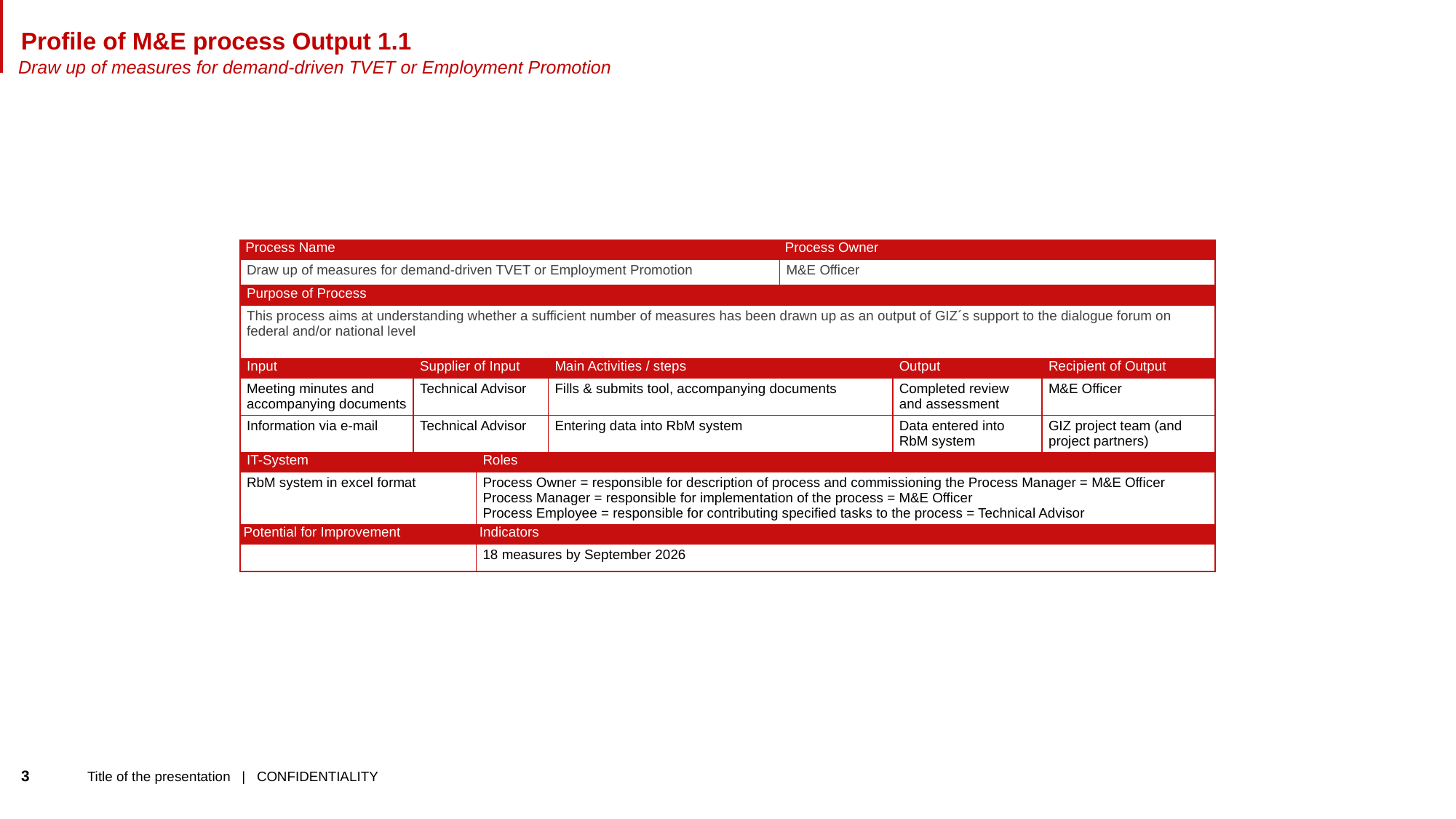

Profile of M&E process Output 1.1
Draw up of measures for demand-driven TVET or Employment Promotion
| Process Name |  |  |  | Process Owner |  |  |
| --- | --- | --- | --- | --- | --- | --- |
| Draw up of measures for demand-driven TVET or Employment Promotion |  |  |  | M&E Officer |  |  |
| Purpose of Process |  |  |  |  |  |  |
| This process aims at understanding whether a sufficient number of measures has been drawn up as an output of GIZ´s support to the dialogue forum on federal and/or national level |  |  |  |  |  |  |
| Input | Supplier of Input |  | Main Activities / steps |  | Output | Recipient of Output |
| Meeting minutes and accompanying documents | Technical Advisor |  | Fills & submits tool, accompanying documents |  | Completed review and assessment | M&E Officer |
| Information via e-mail | Technical Advisor |  | Entering data into RbM system |  | Data entered into RbM system | GIZ project team (and project partners) |
| IT-System |  | Roles |  |  |  |  |
| RbM system in excel format |  | Process Owner = responsible for description of process and commissioning the Process Manager = M&E Officer Process Manager = responsible for implementation of the process = M&E Officer Process Employee = responsible for contributing specified tasks to the process = Technical Advisor |  |  |  |  |
| Potential for Improvement |  | Indicators |  |  |  |  |
|  |  | 18 measures by September 2026 |  |  |  |  |
3
Title of the presentation   |   CONFIDENTIALITY